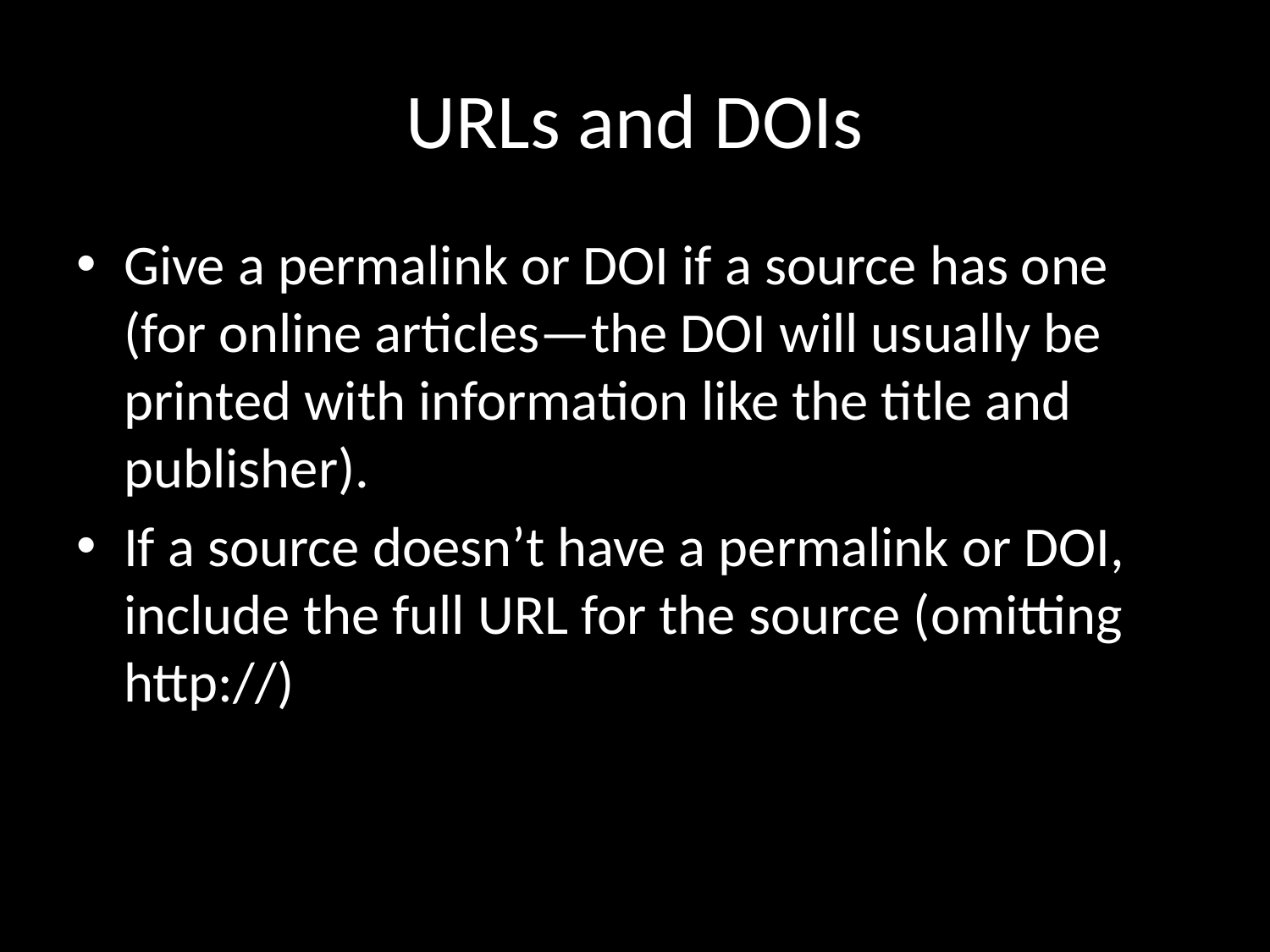

# URLs and DOIs
Give a permalink or DOI if a source has one (for online articles—the DOI will usually be printed with information like the title and publisher).
If a source doesn’t have a permalink or DOI, include the full URL for the source (omitting http://)